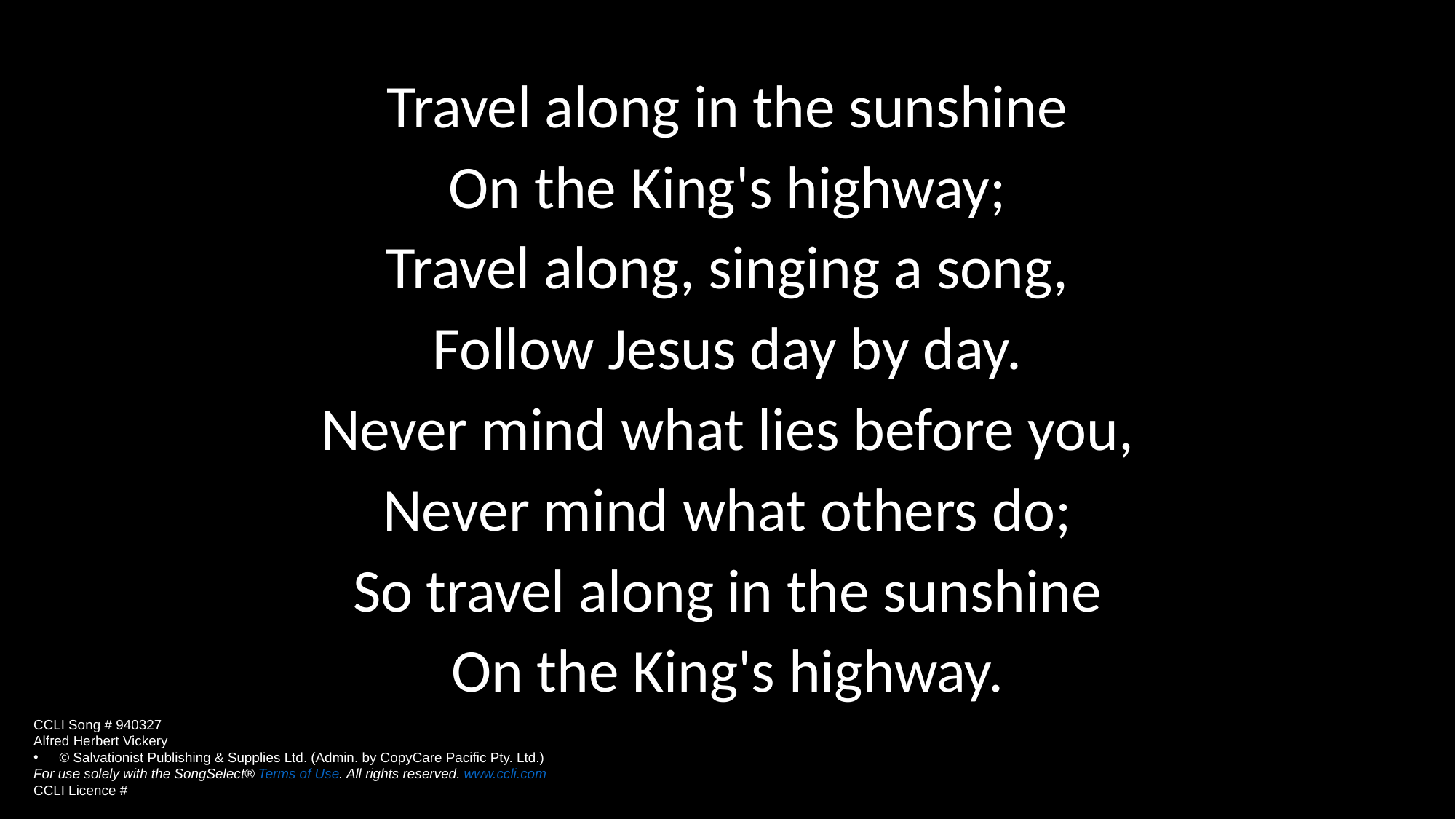

Travel along in the sunshine
On the King's highway;
Travel along, singing a song,
Follow Jesus day by day.
Never mind what lies before you,
Never mind what others do;
So travel along in the sunshine
On the King's highway.
CCLI Song # 940327
Alfred Herbert Vickery
© Salvationist Publishing & Supplies Ltd. (Admin. by CopyCare Pacific Pty. Ltd.)
For use solely with the SongSelect® Terms of Use. All rights reserved. www.ccli.com
CCLI Licence #